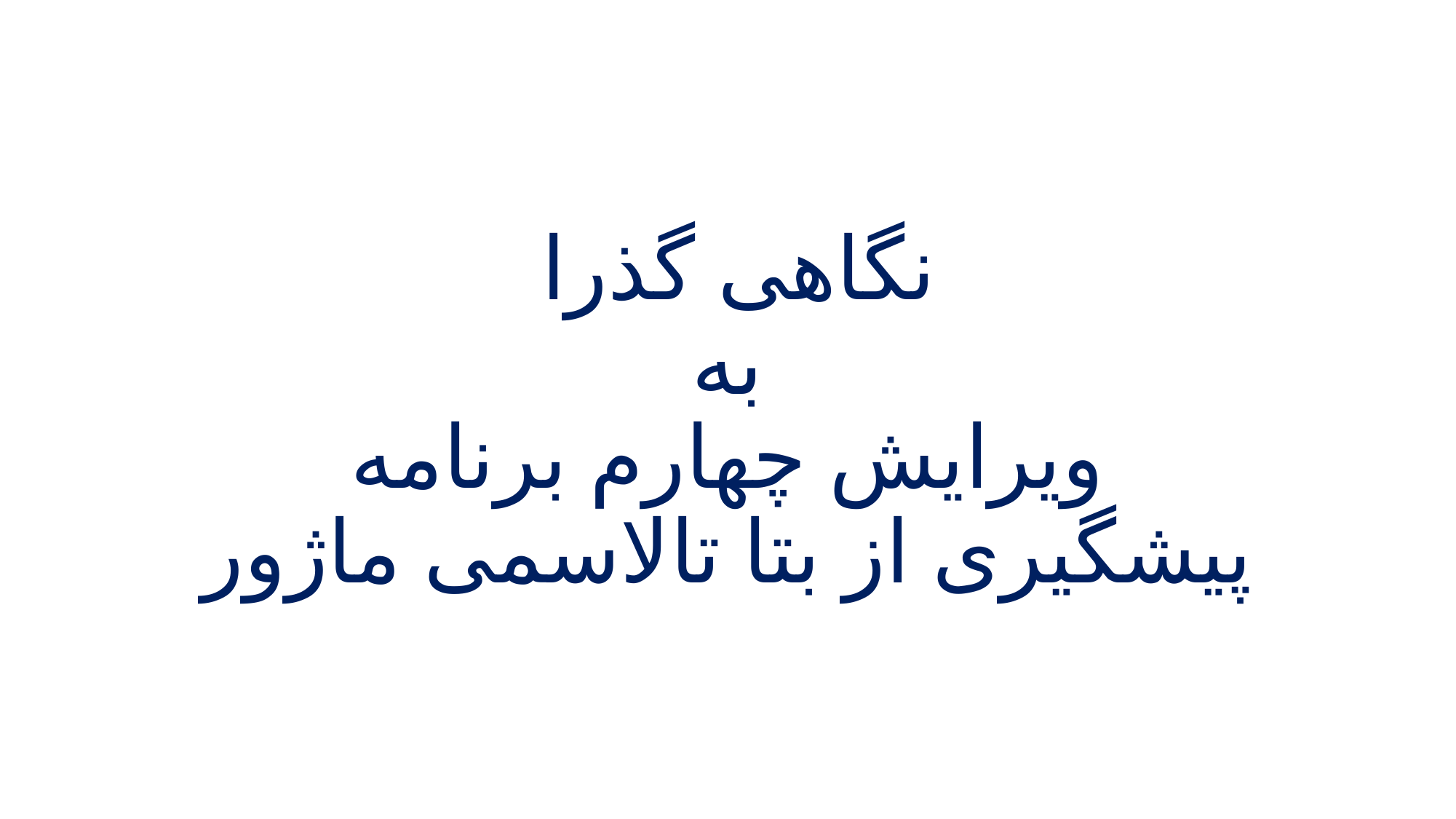

# نگاهی گذرا به ویرایش چهارم برنامه پیشگیری از بتا تالاسمی ماژور